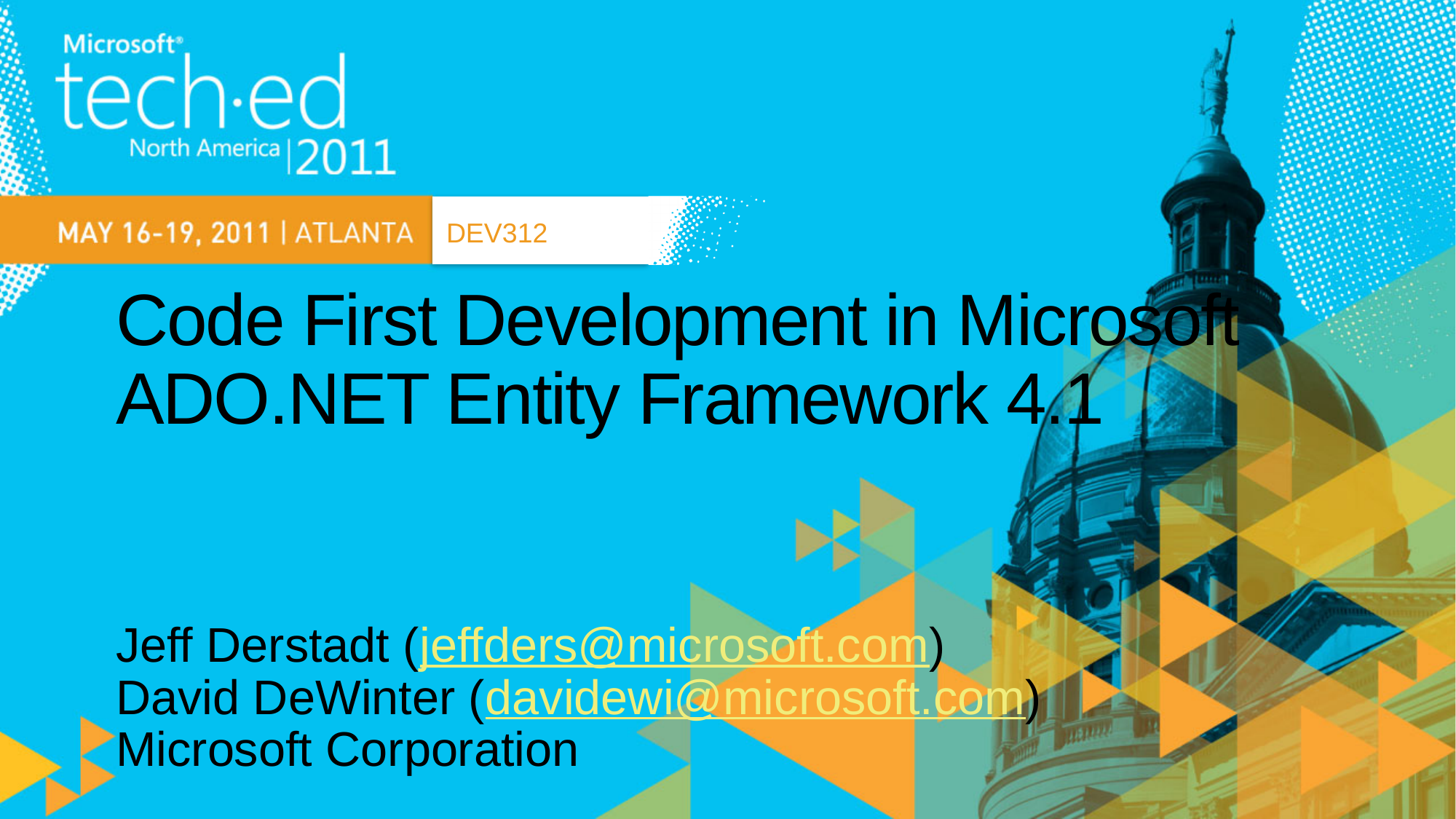

DEV312
# Code First Development in Microsoft ADO.NET Entity Framework 4.1

Jeff Derstadt (jeffders@microsoft.com)
David DeWinter (davidewi@microsoft.com)
Microsoft Corporation